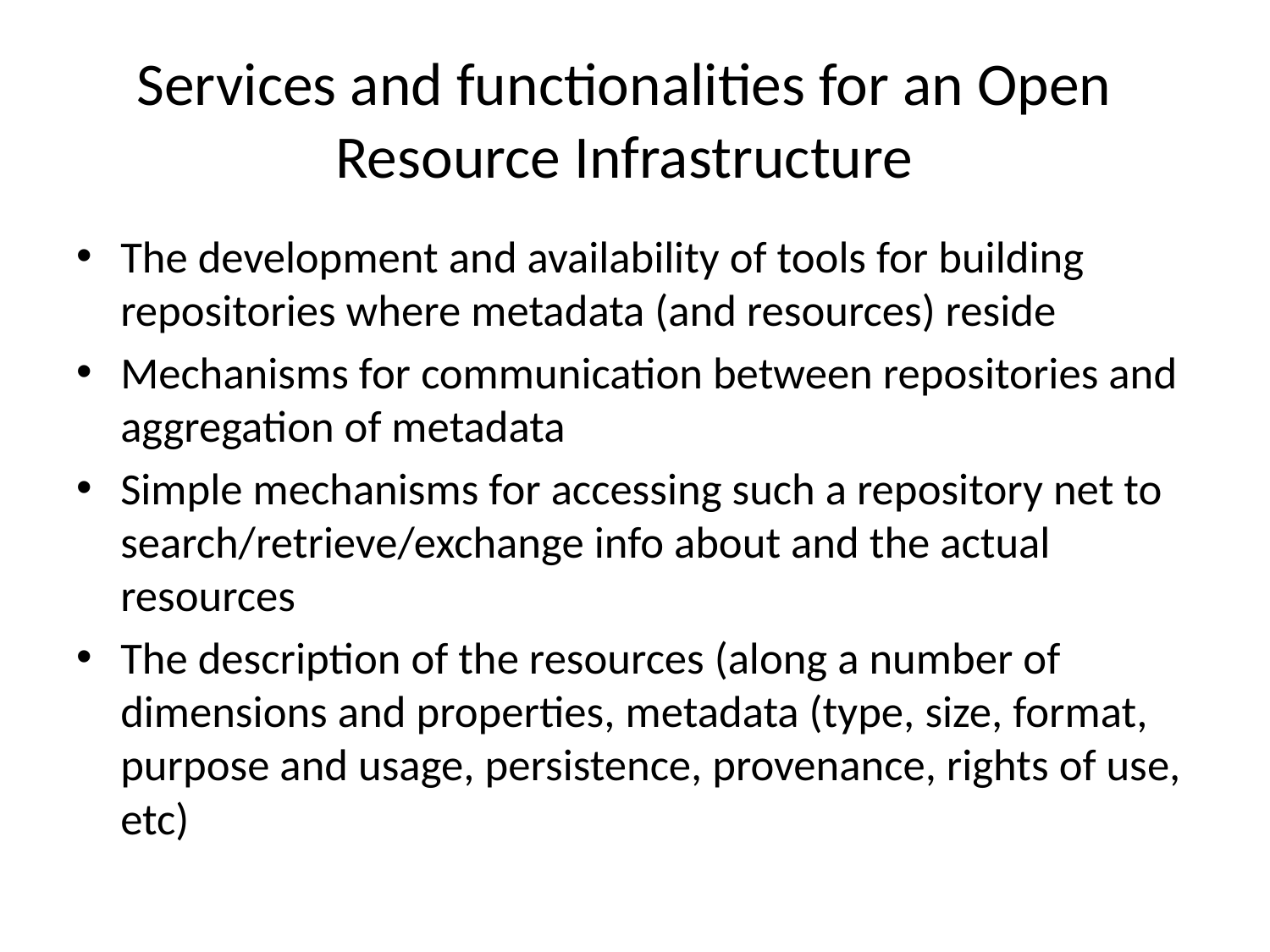

# Services and functionalities for an Open Resource Infrastructure
The development and availability of tools for building repositories where metadata (and resources) reside
Mechanisms for communication between repositories and aggregation of metadata
Simple mechanisms for accessing such a repository net to search/retrieve/exchange info about and the actual resources
The description of the resources (along a number of dimensions and properties, metadata (type, size, format, purpose and usage, persistence, provenance, rights of use, etc)